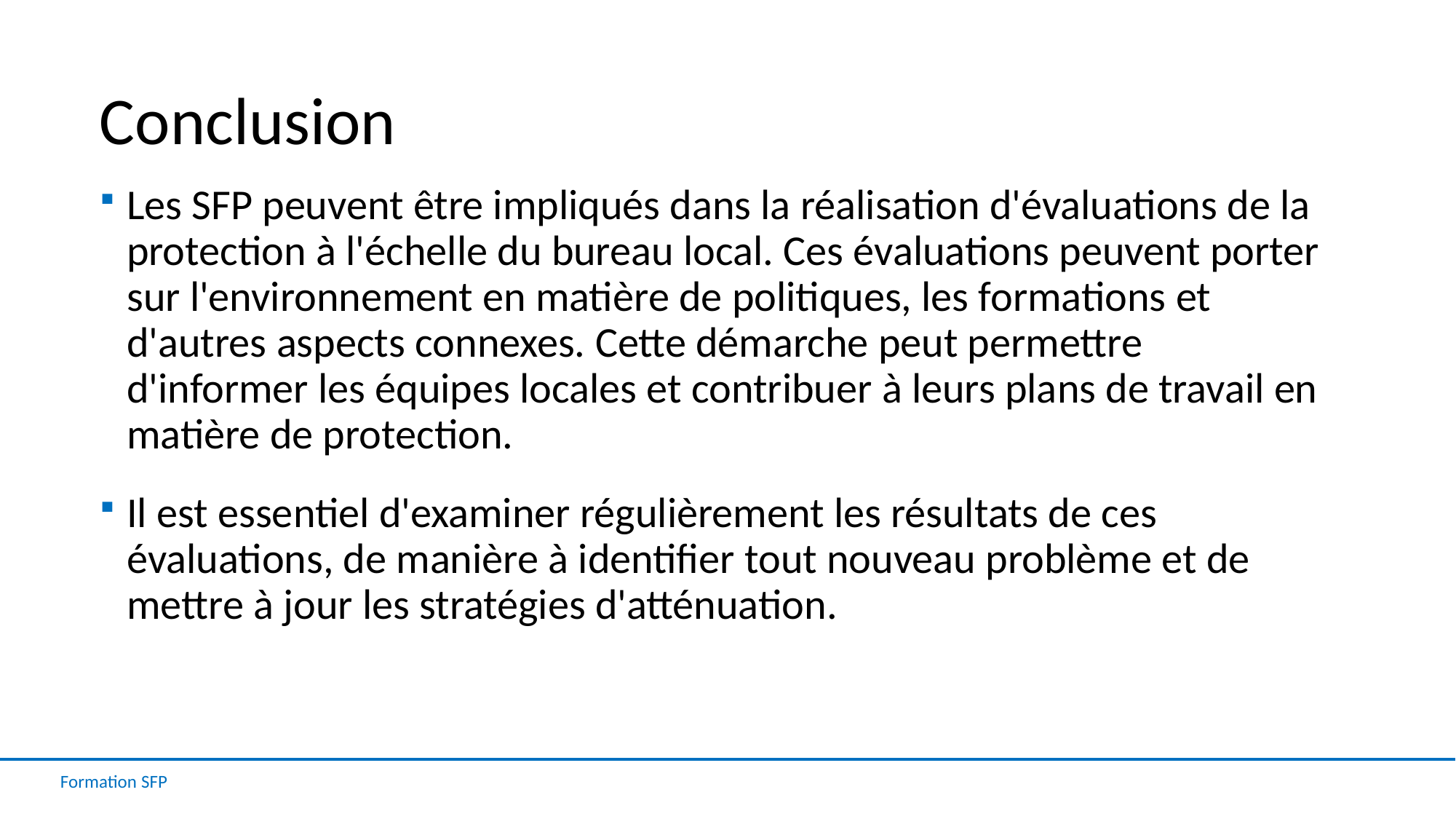

# Conclusion
Les SFP peuvent être impliqués dans la réalisation d'évaluations de la protection à l'échelle du bureau local. Ces évaluations peuvent porter sur l'environnement en matière de politiques, les formations et d'autres aspects connexes. Cette démarche peut permettre d'informer les équipes locales et contribuer à leurs plans de travail en matière de protection.
Il est essentiel d'examiner régulièrement les résultats de ces évaluations, de manière à identifier tout nouveau problème et de mettre à jour les stratégies d'atténuation.

Formation SFP